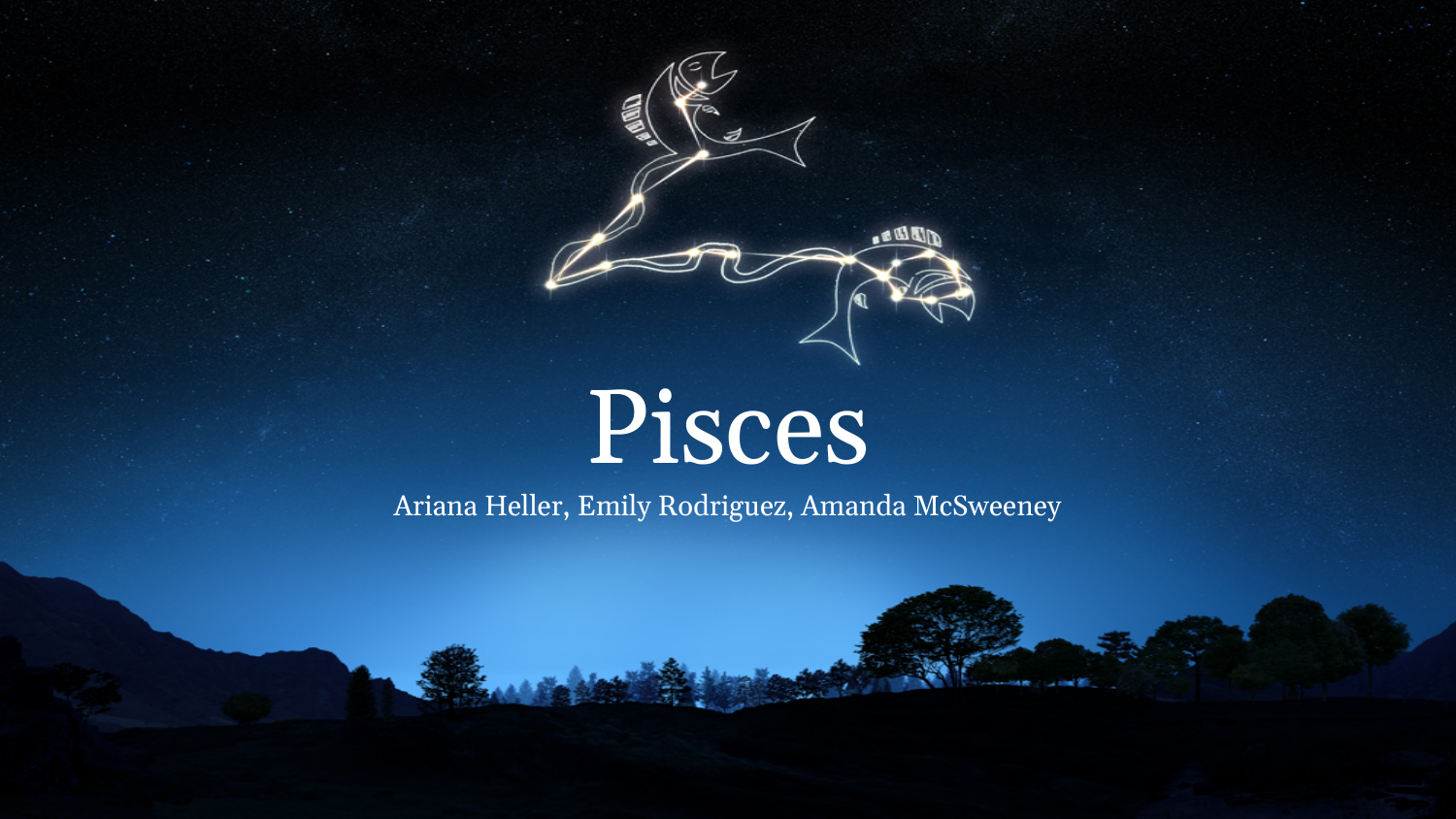

# Pisces
Ariana Heller, Emily Rodriguez, Amanda McSweeney